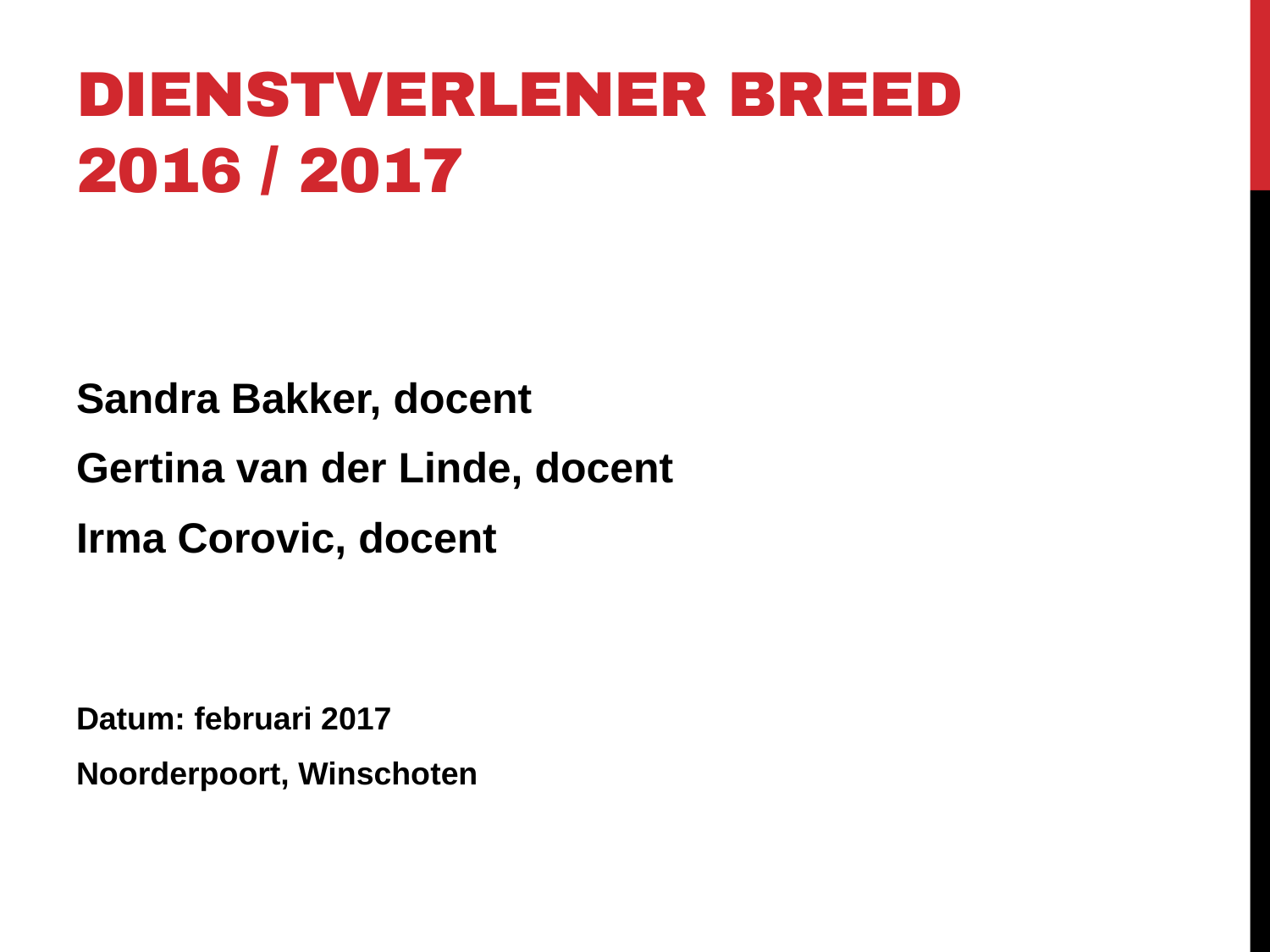

# Dienstverlener Breed 2016 / 2017

Sandra Bakker, docent
Gertina van der Linde, docent
Irma Corovic, docent

Datum: februari 2017
Noorderpoort, Winschoten